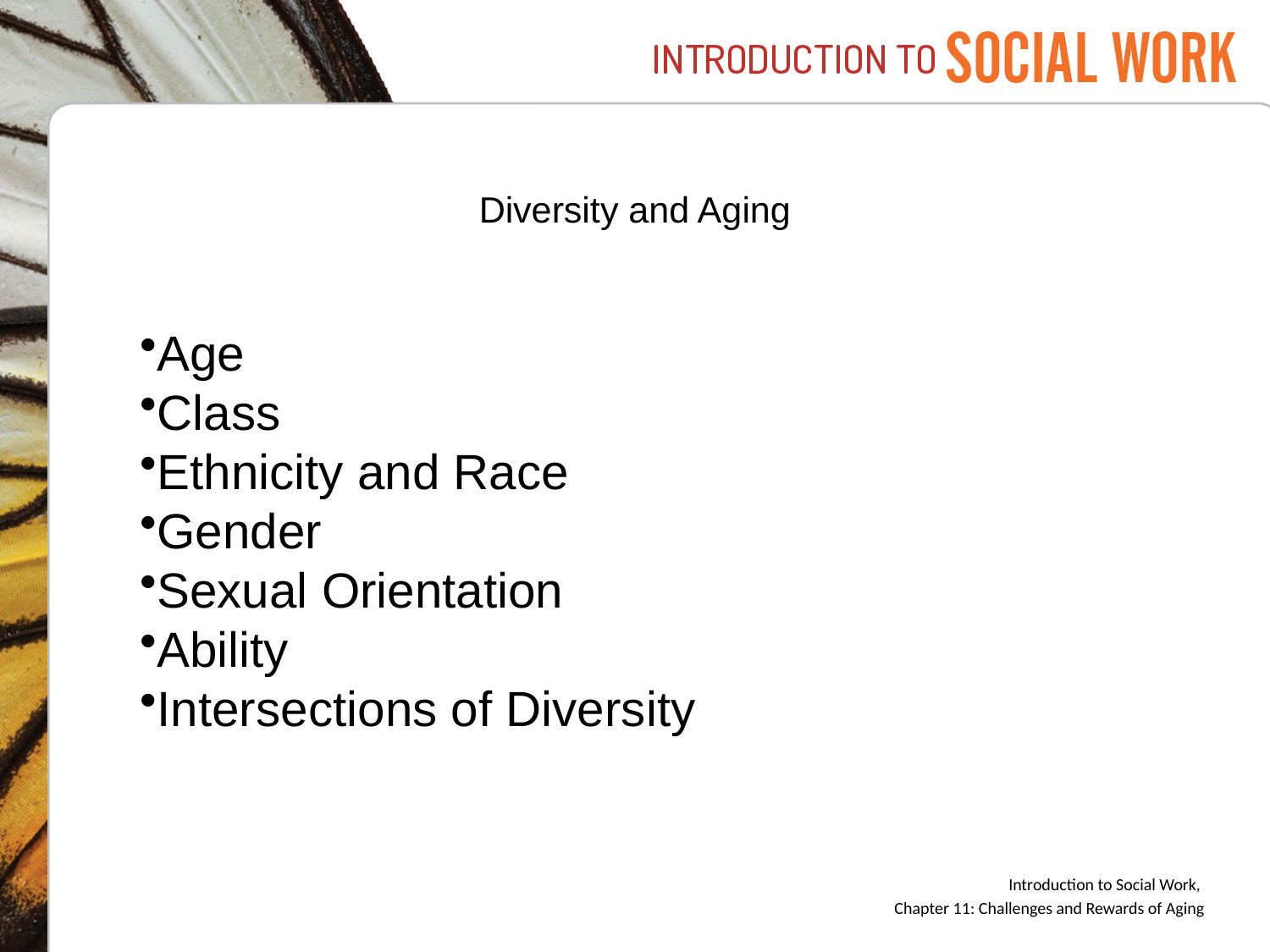

# Diversity and Aging

Age
Class
Ethnicity and Race
Gender
Sexual Orientation
Ability
Intersections of Diversity
Introduction to Social Work,
Chapter 11: Challenges and Rewards of Aging